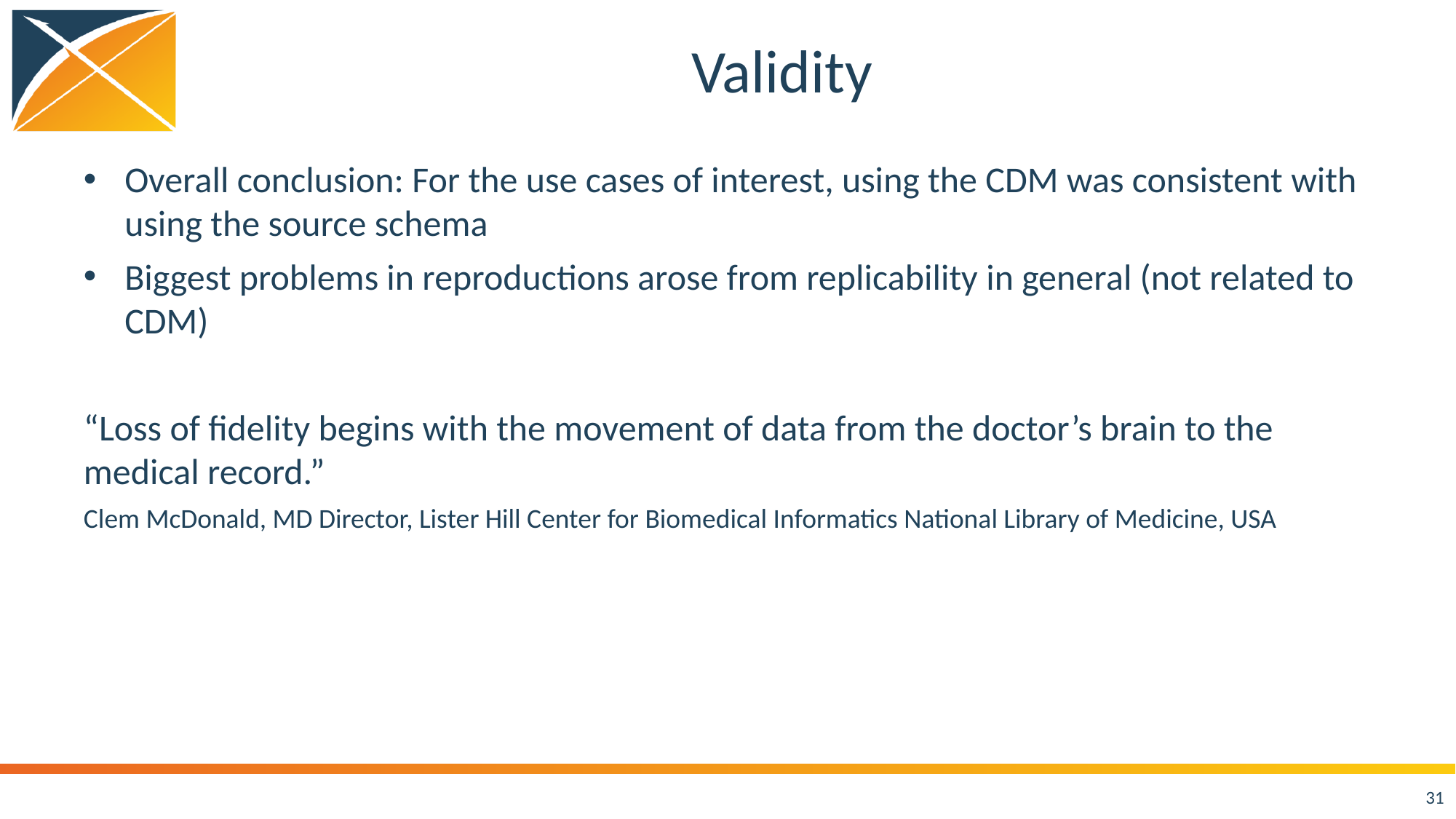

# Validity
Overall conclusion: For the use cases of interest, using the CDM was consistent with using the source schema
Biggest problems in reproductions arose from replicability in general (not related to CDM)

“Loss of fidelity begins with the movement of data from the doctor’s brain to the medical record.”
Clem McDonald, MD Director, Lister Hill Center for Biomedical Informatics National Library of Medicine, USA

31